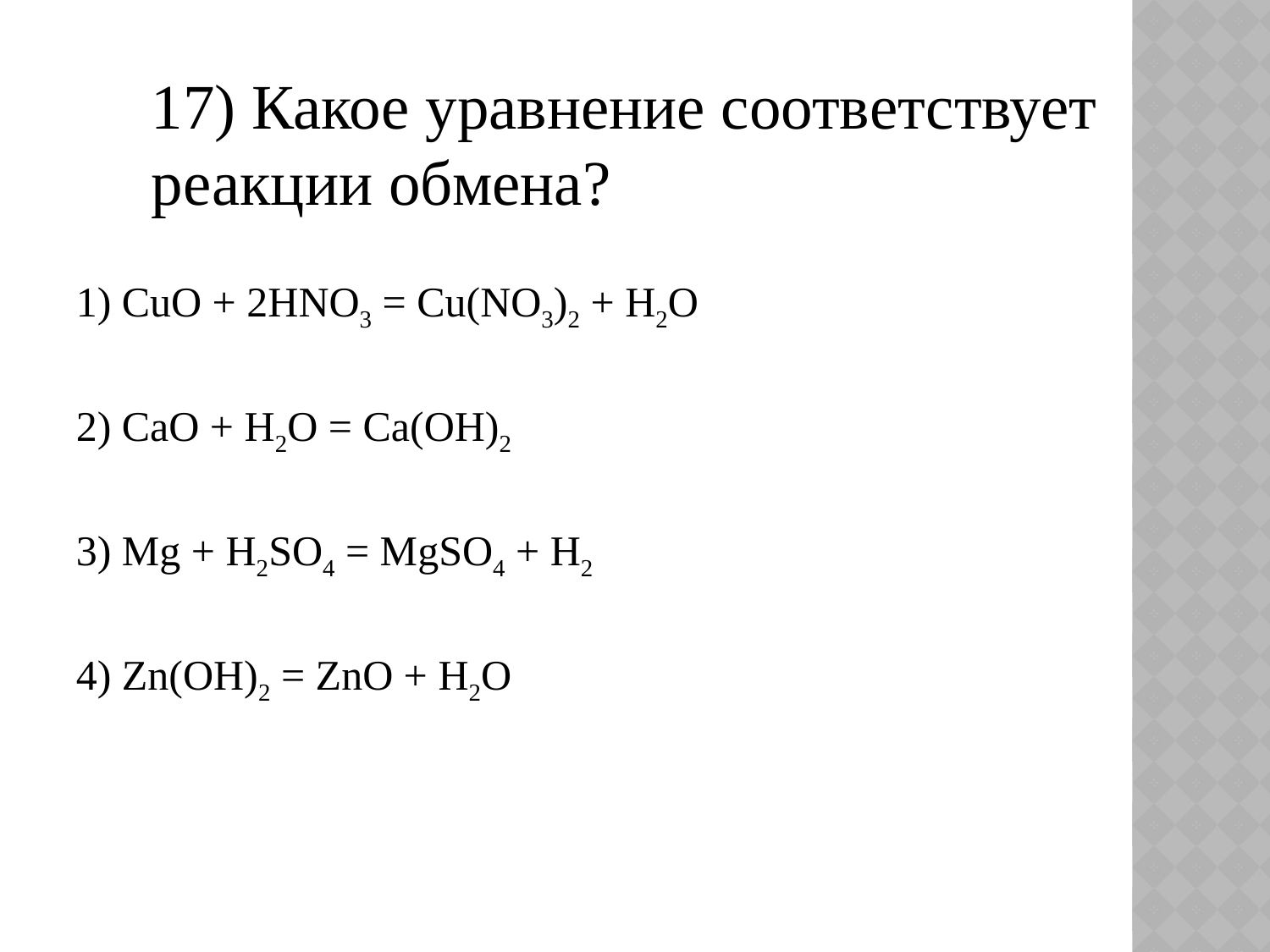

#
17) Какое уравнение соответствует реакции обмена?
1) CuO + 2HNО3 = Cu(NО3)2 + Н2О

2) СаО + Н2О = Са(ОН)2

3) Mg + H2SО4 = MgSО4 + Н2

4) Zn(OH)2 = ZnO + H2О